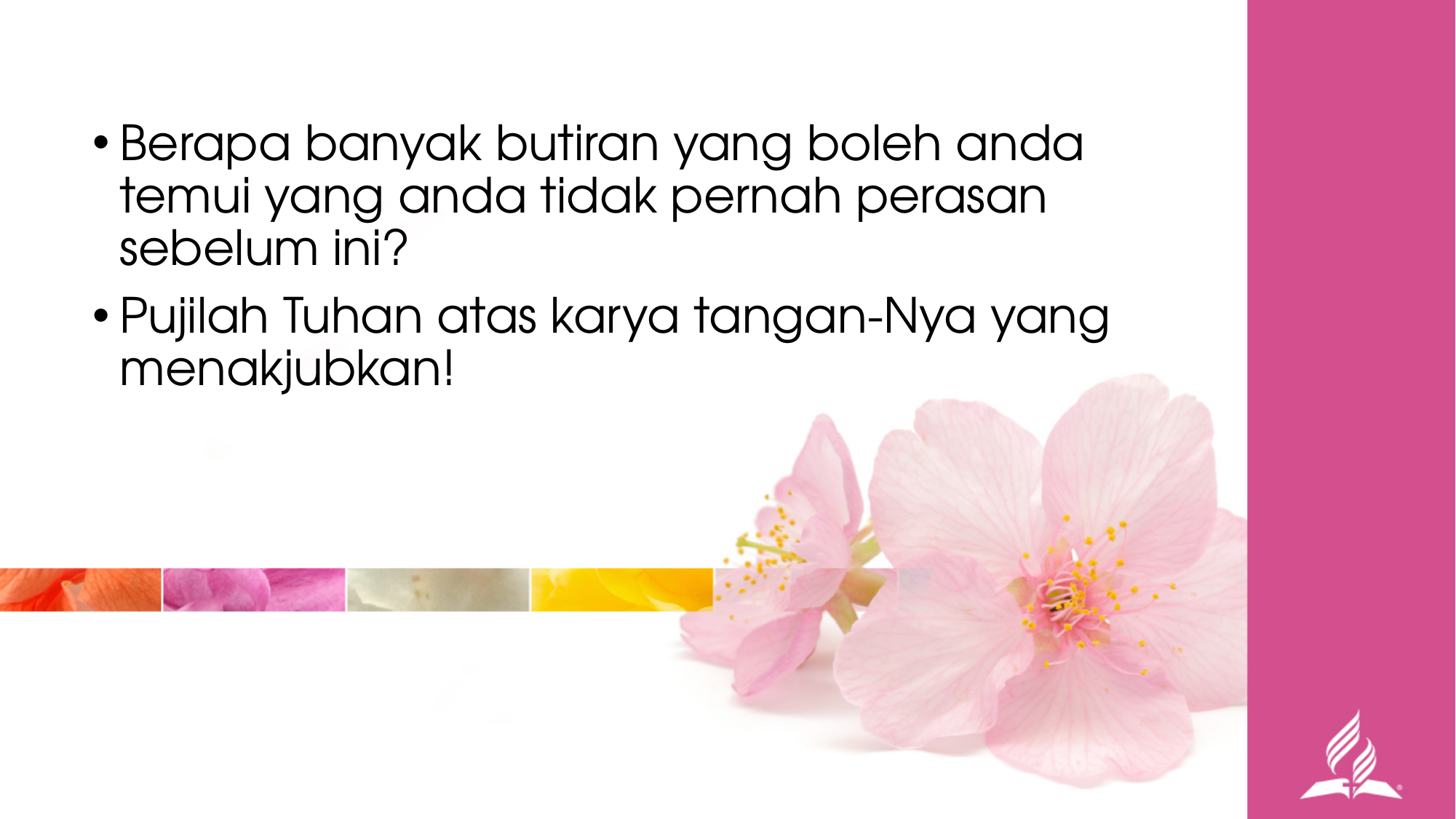

Berapa banyak butiran yang boleh anda temui yang anda tidak pernah perasan sebelum ini?
Pujilah Tuhan atas karya tangan-Nya yang menakjubkan!